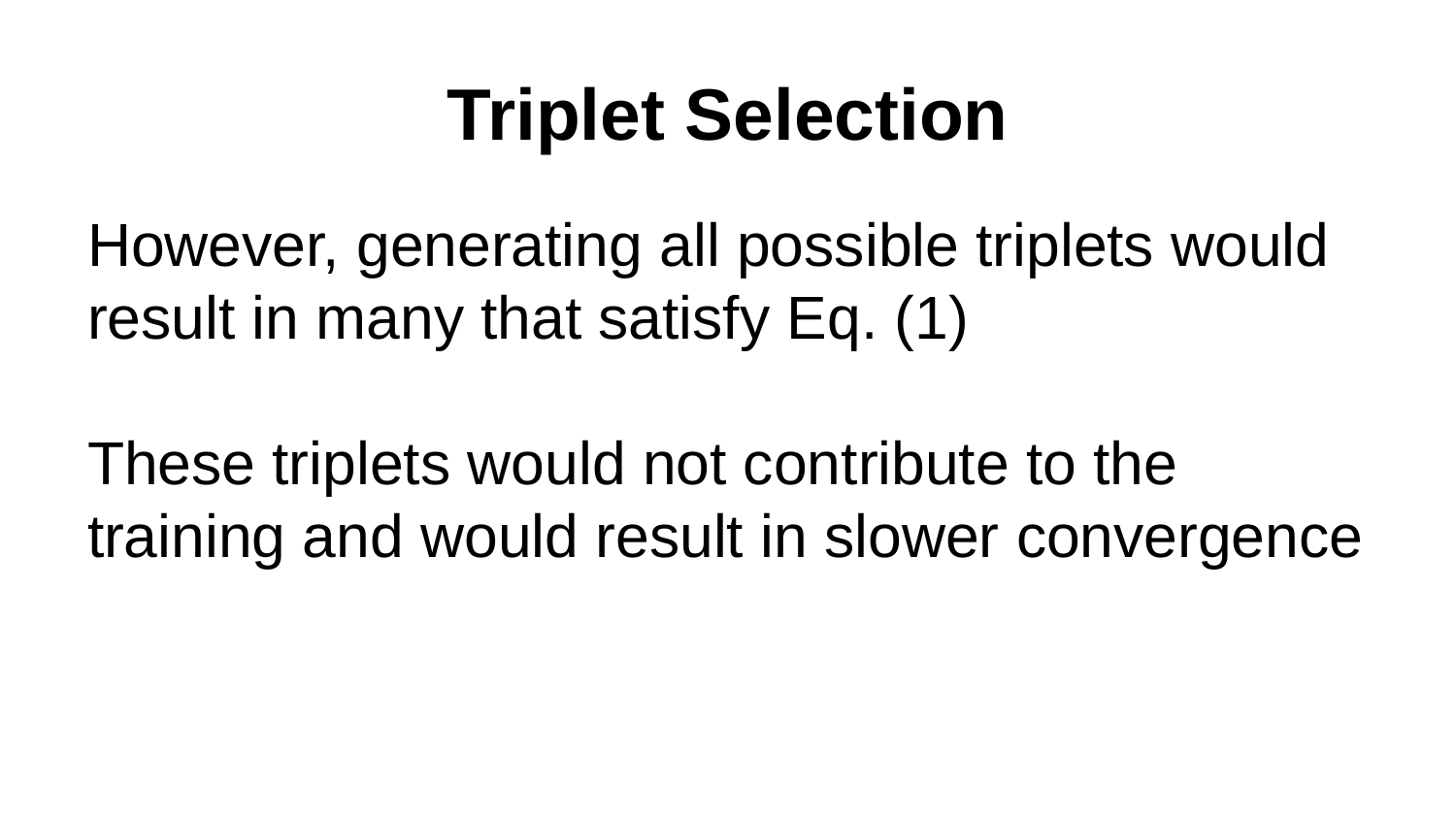

# Triplet Selection
However, generating all possible triplets would result in many that satisfy Eq. (1)

These triplets would not contribute to the training and would result in slower convergence